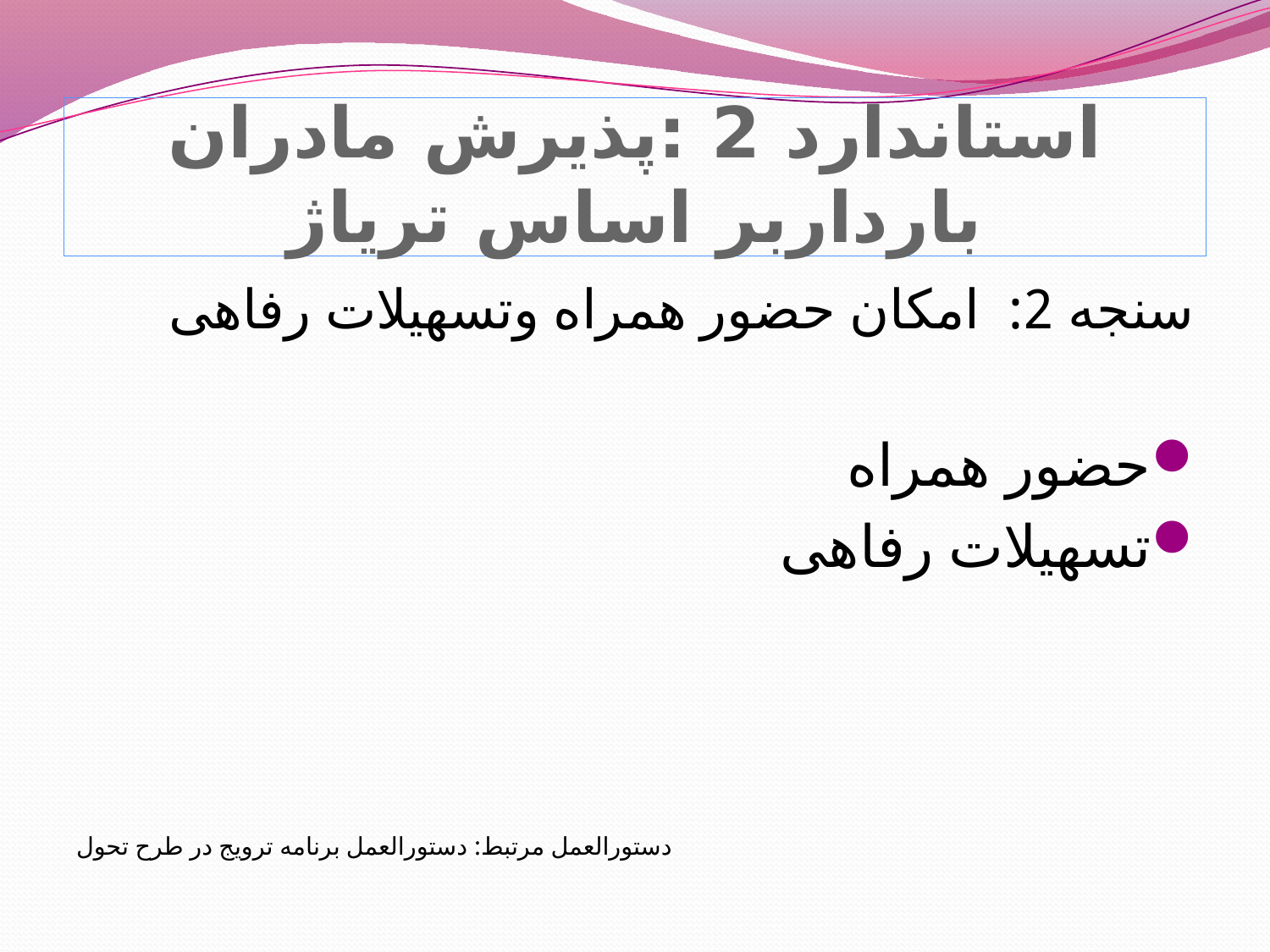

# استاندارد 2 :پذیرش مادران بارداربر اساس تریاژ
سنجه 2:  امکان حضور همراه وتسهیلات رفاهی

حضور همراه
تسهیلات رفاهی

دستورالعمل مرتبط: دستورالعمل برنامه ترویج در طرح تحول